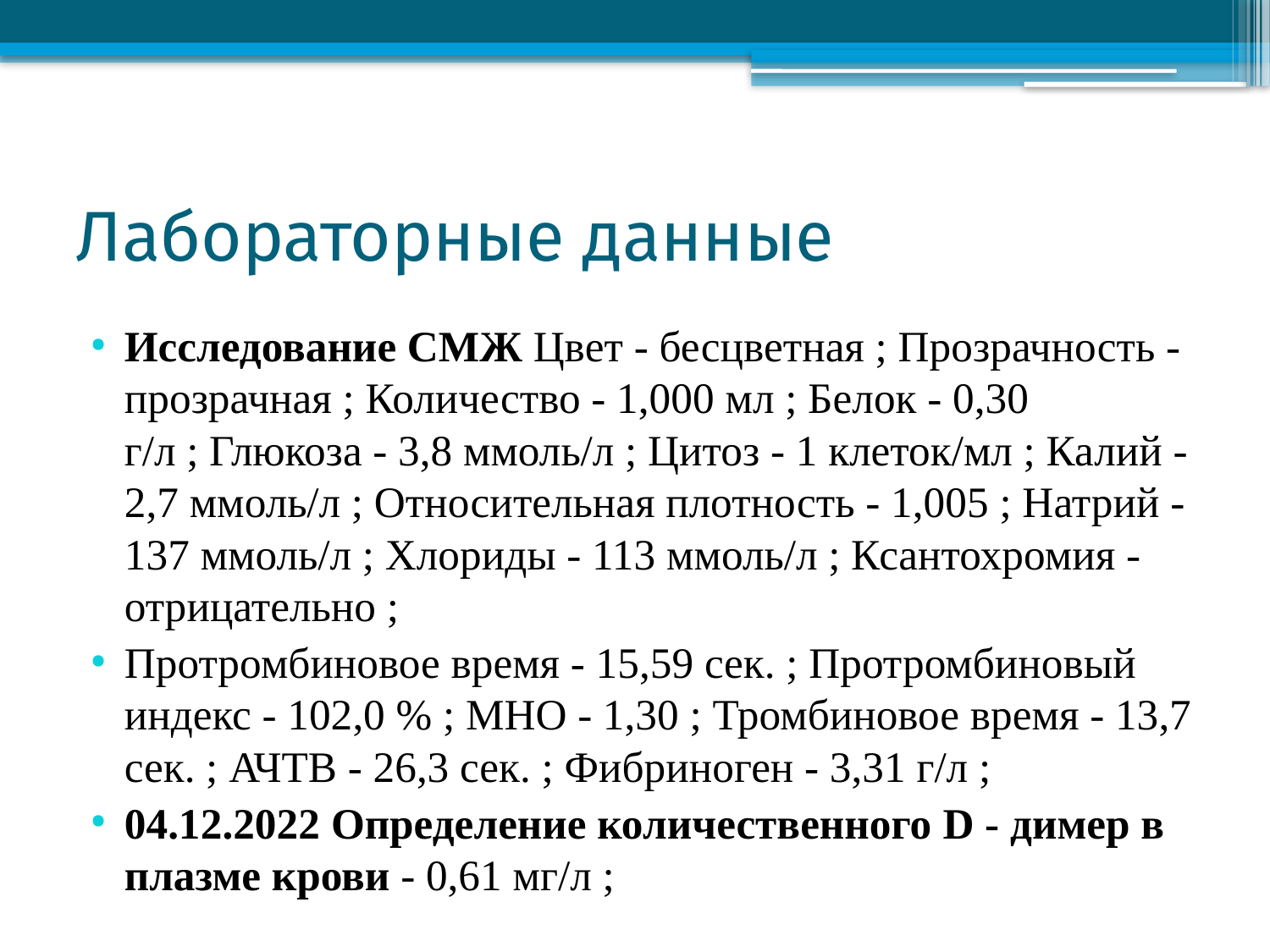

# Лабораторные данные
Исследование СМЖ Цвет - бесцветная ; Прозрачность - прозрачная ; Количество - 1,000 мл ; Белок - 0,30 г/л ; Глюкоза - 3,8 ммоль/л ; Цитоз - 1 клеток/мл ; Калий - 2,7 ммоль/л ; Относительная плотность - 1,005 ; Натрий - 137 ммоль/л ; Хлориды - 113 ммоль/л ; Ксантохромия - отрицательно ;
Протромбиновое время - 15,59 сек. ; Протромбиновый индекс - 102,0 % ; МНО - 1,30 ; Тромбиновое время - 13,7 сек. ; АЧТВ - 26,3 сек. ; Фибриноген - 3,31 г/л ;
04.12.2022 Определение количественного D - димер в плазме крови - 0,61 мг/л ;